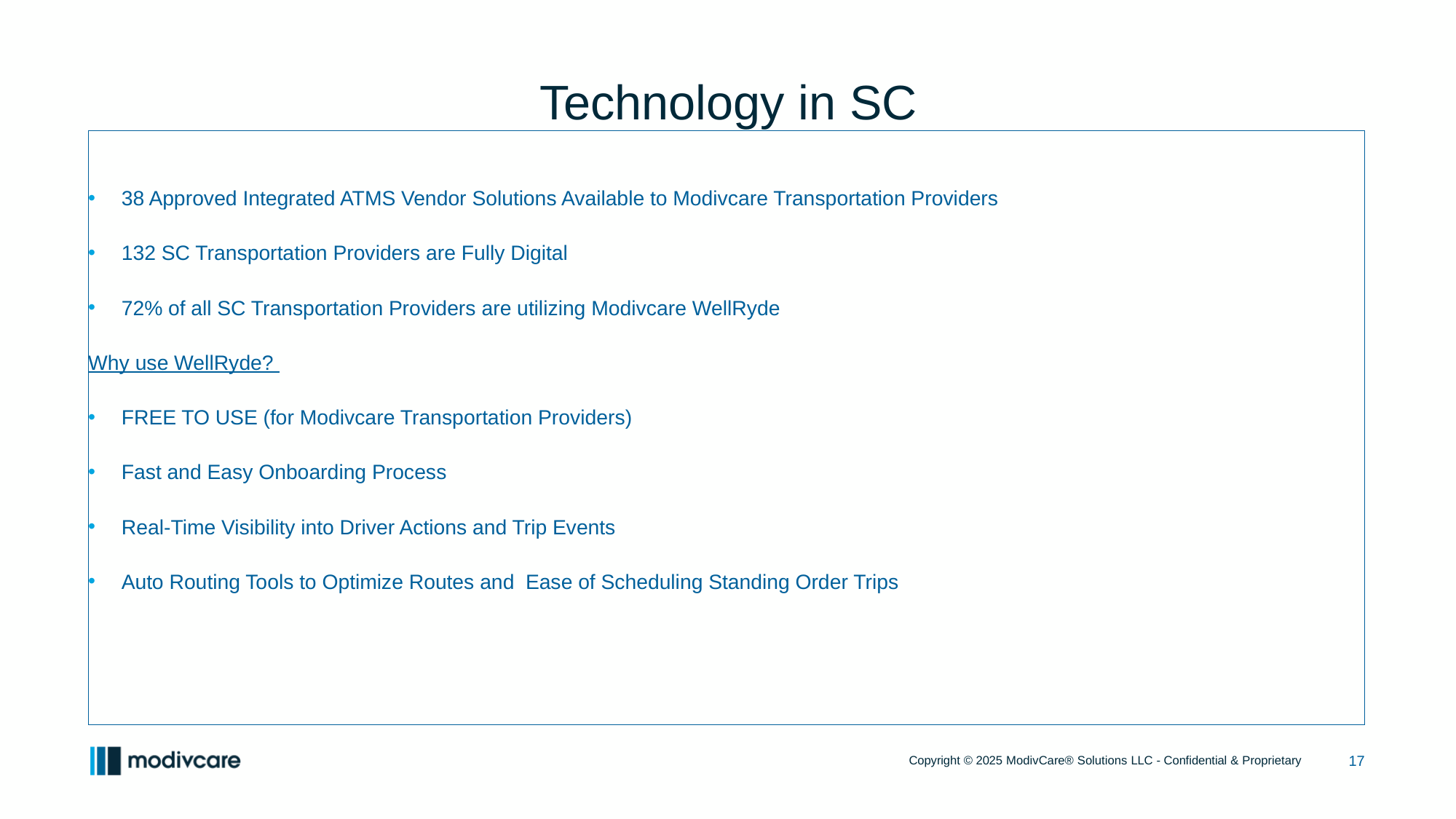

# Technology in SC

38 Approved Integrated ATMS Vendor Solutions Available to Modivcare Transportation Providers
132 SC Transportation Providers are Fully Digital
72% of all SC Transportation Providers are utilizing Modivcare WellRyde
Why use WellRyde?
FREE TO USE (for Modivcare Transportation Providers)
Fast and Easy Onboarding Process
Real-Time Visibility into Driver Actions and Trip Events
Auto Routing Tools to Optimize Routes and  Ease of Scheduling Standing Order Trips

17